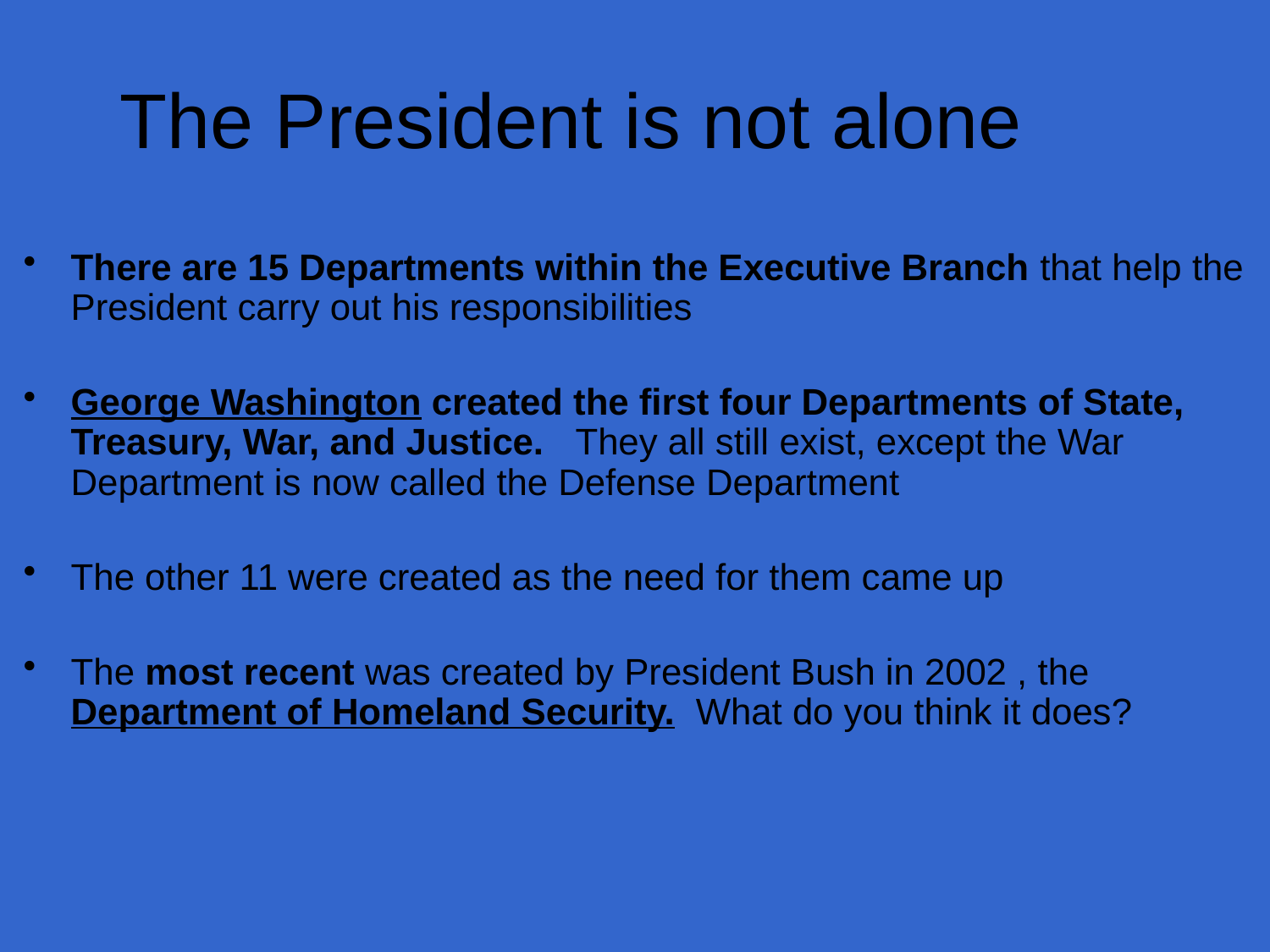

The President is not alone

There are 15 Departments within the Executive Branch that help the President carry out his responsibilities

George Washington created the first four Departments of State, Treasury, War, and Justice.   They all still exist, except the War Department is now called the Defense Department

The other 11 were created as the need for them came up

The most recent was created by President Bush in 2002 , the Department of Homeland Security.  What do you think it does?